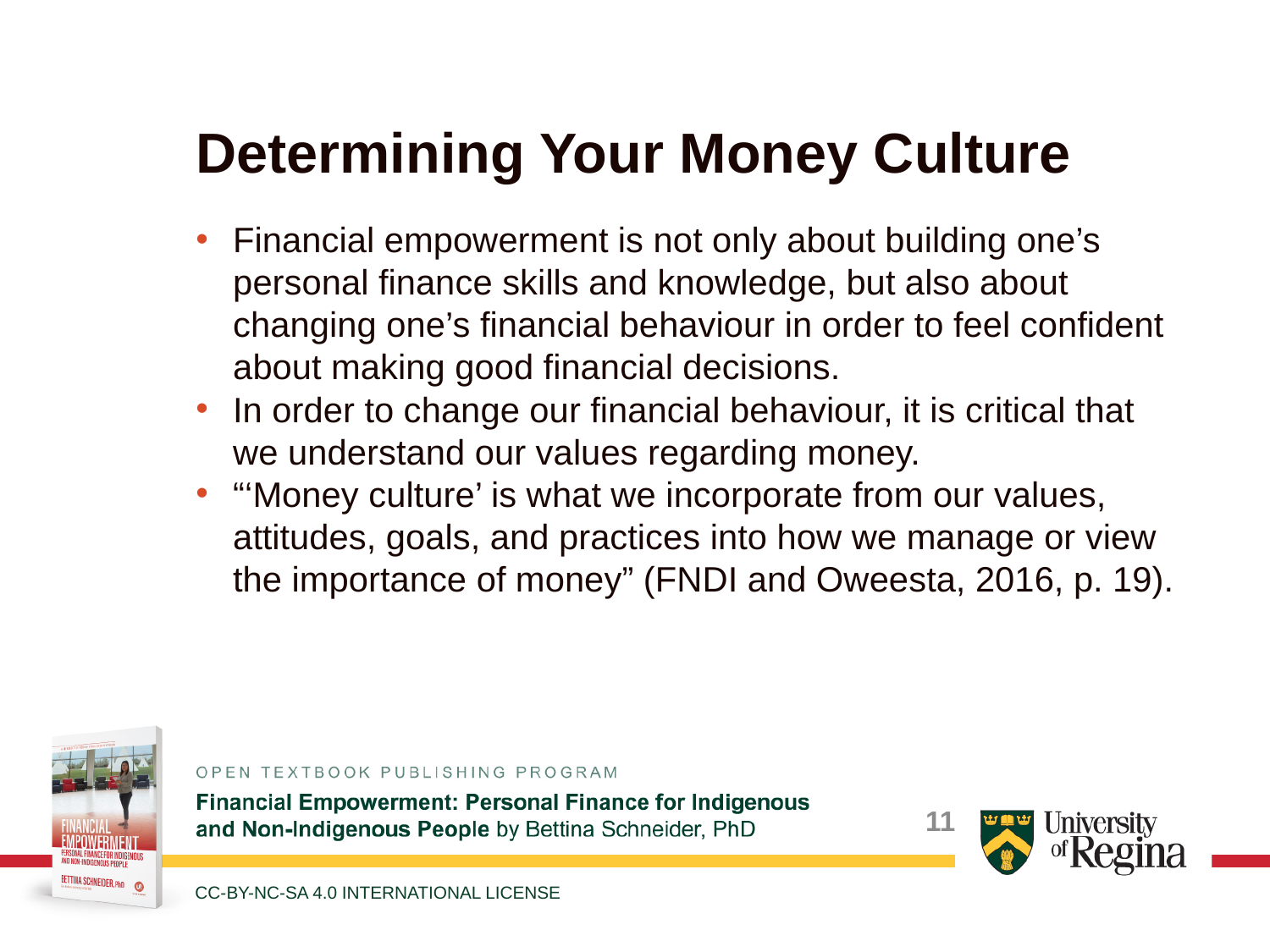

# Determining Your Money Culture
Financial empowerment is not only about building one’s personal finance skills and knowledge, but also about changing one’s financial behaviour in order to feel confident about making good financial decisions.
In order to change our financial behaviour, it is critical that we understand our values regarding money.
“‘Money culture’ is what we incorporate from our values, attitudes, goals, and practices into how we manage or view the importance of money” (FNDI and Oweesta, 2016, p. 19).
11
CC-BY-NC-SA 4.0 INTERNATIONAL LICENSE